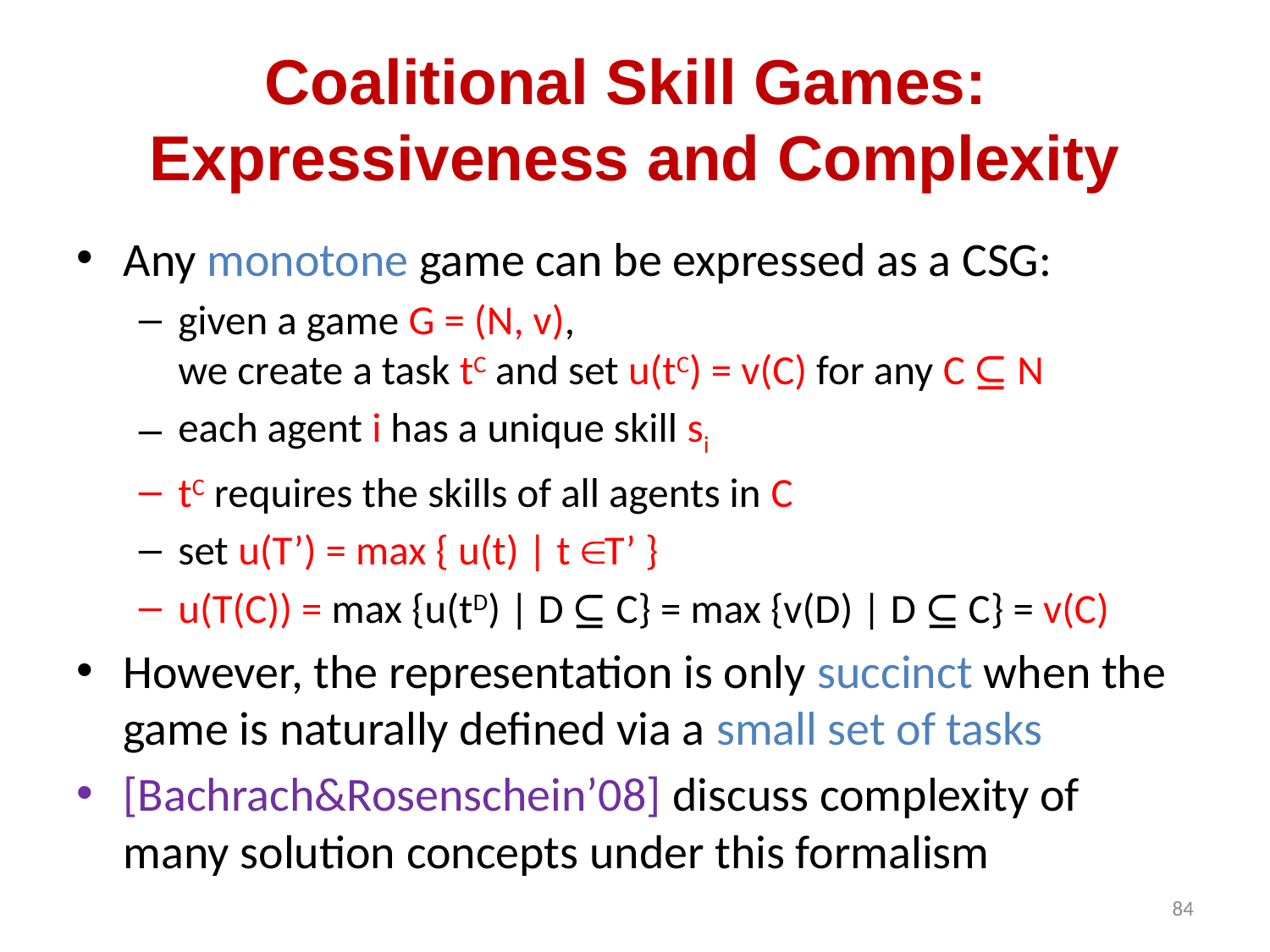

# Coalitional Skill Games: Expressiveness and Complexity
Any monotone game can be expressed as a CSG:
given a game G = (N, v),
we create a task tC and set u(tC) = v(C) for any C ⊆ N
each agent i has a unique skill si
tC requires the skills of all agents in C
set u(T’) = max { u(t) | t ∈ T’ }
u(T(C)) = max {u(tD) | D ⊆ C} = max {v(D) | D ⊆ C} = v(C)
However, the representation is only succinct when the game is naturally defined via a small set of tasks
[Bachrach&Rosenschein’08] discuss complexity of many solution concepts under this formalism
84